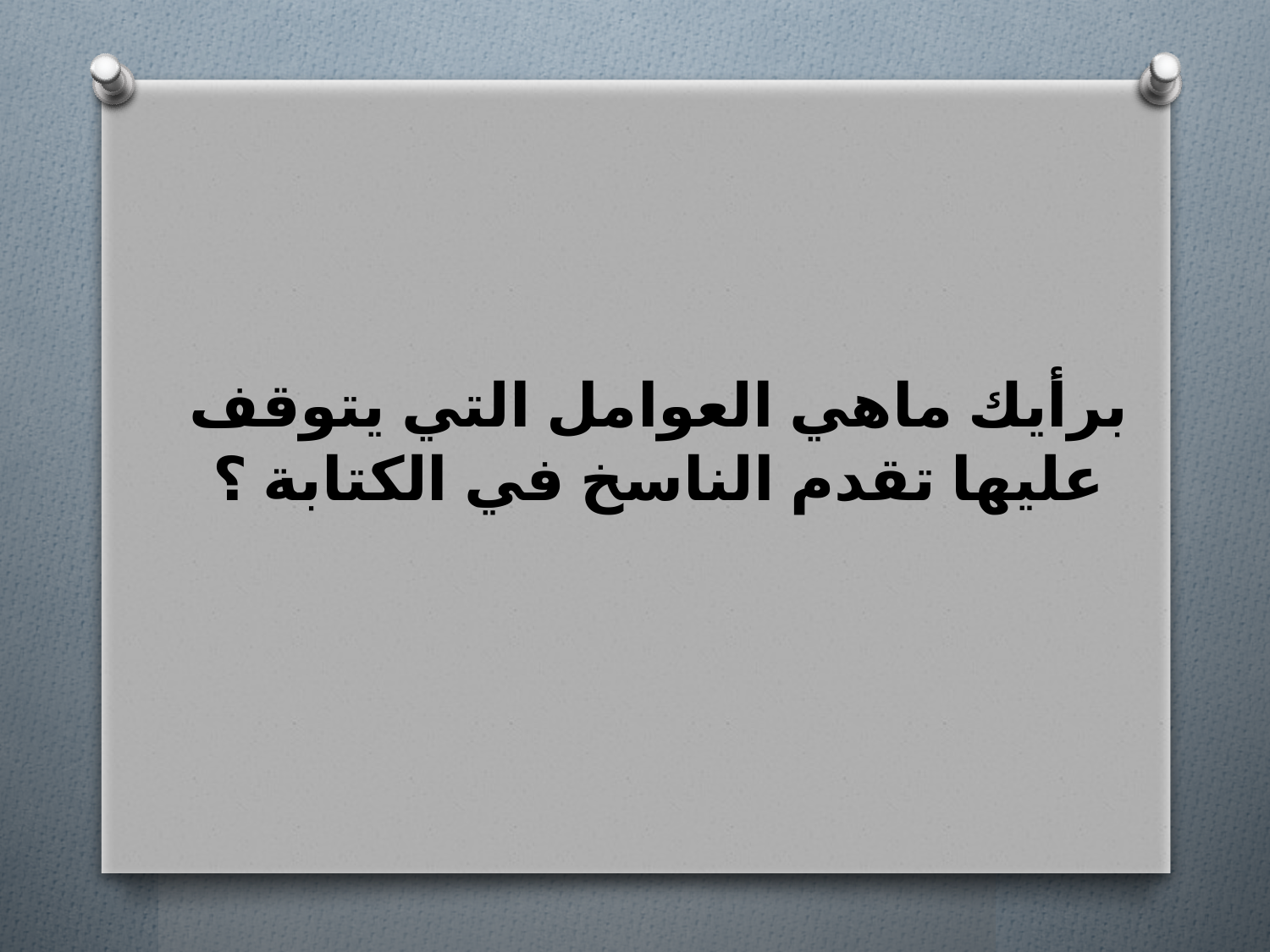

# برأيك ماهي العوامل التي يتوقف عليها تقدم الناسخ في الكتابة ؟